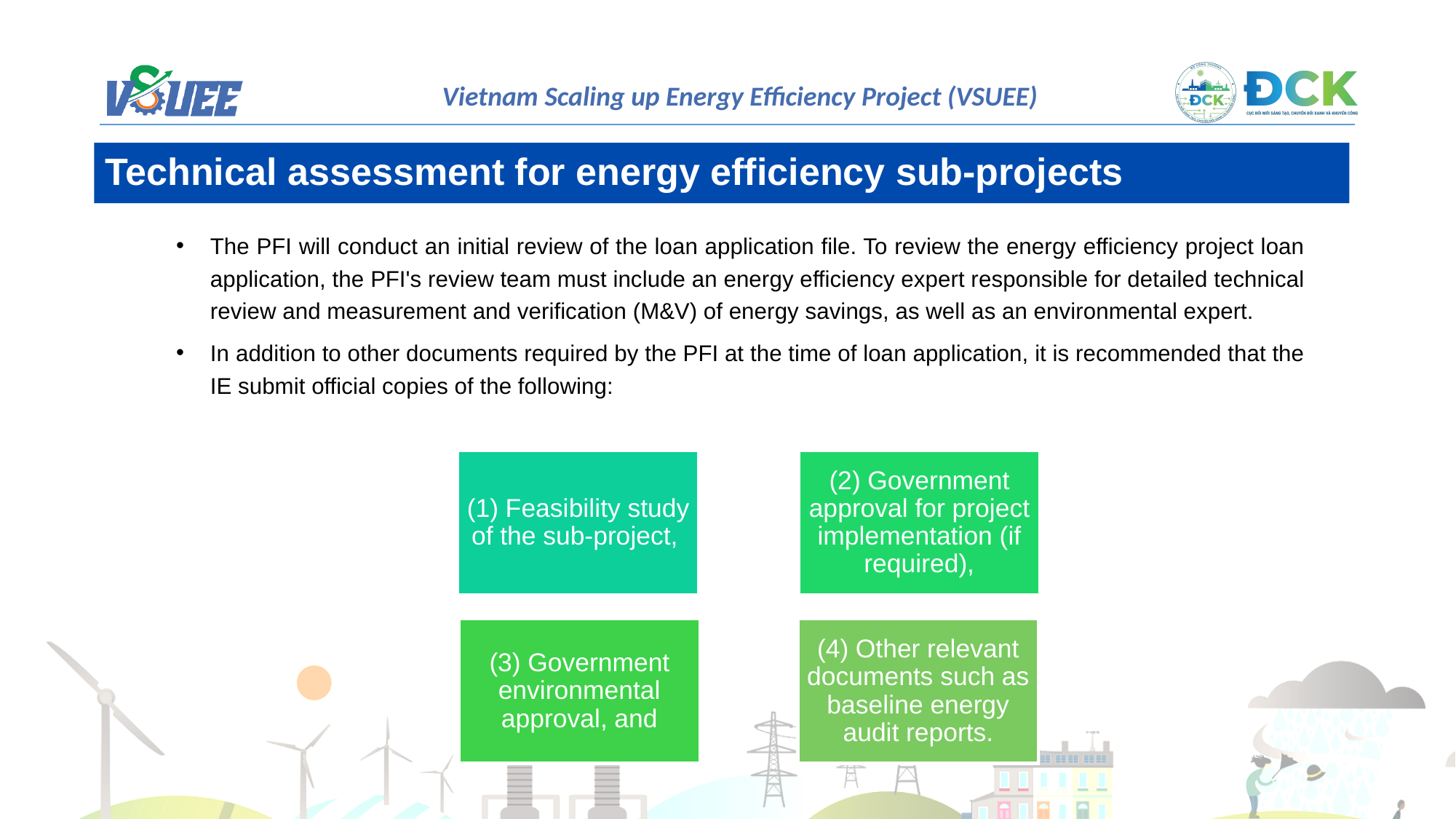

Technical assessment for energy efficiency sub-projects
The PFI will conduct an initial review of the loan application file. To review the energy efficiency project loan application, the PFI's review team must include an energy efficiency expert responsible for detailed technical review and measurement and verification (M&V) of energy savings, as well as an environmental expert.
In addition to other documents required by the PFI at the time of loan application, it is recommended that the IE submit official copies of the following:

(1) Feasibility study of the sub-project,

(2) Government approval for project implementation (if required),

(3) Government environmental approval, and

(4) Other relevant documents such as baseline energy audit reports.